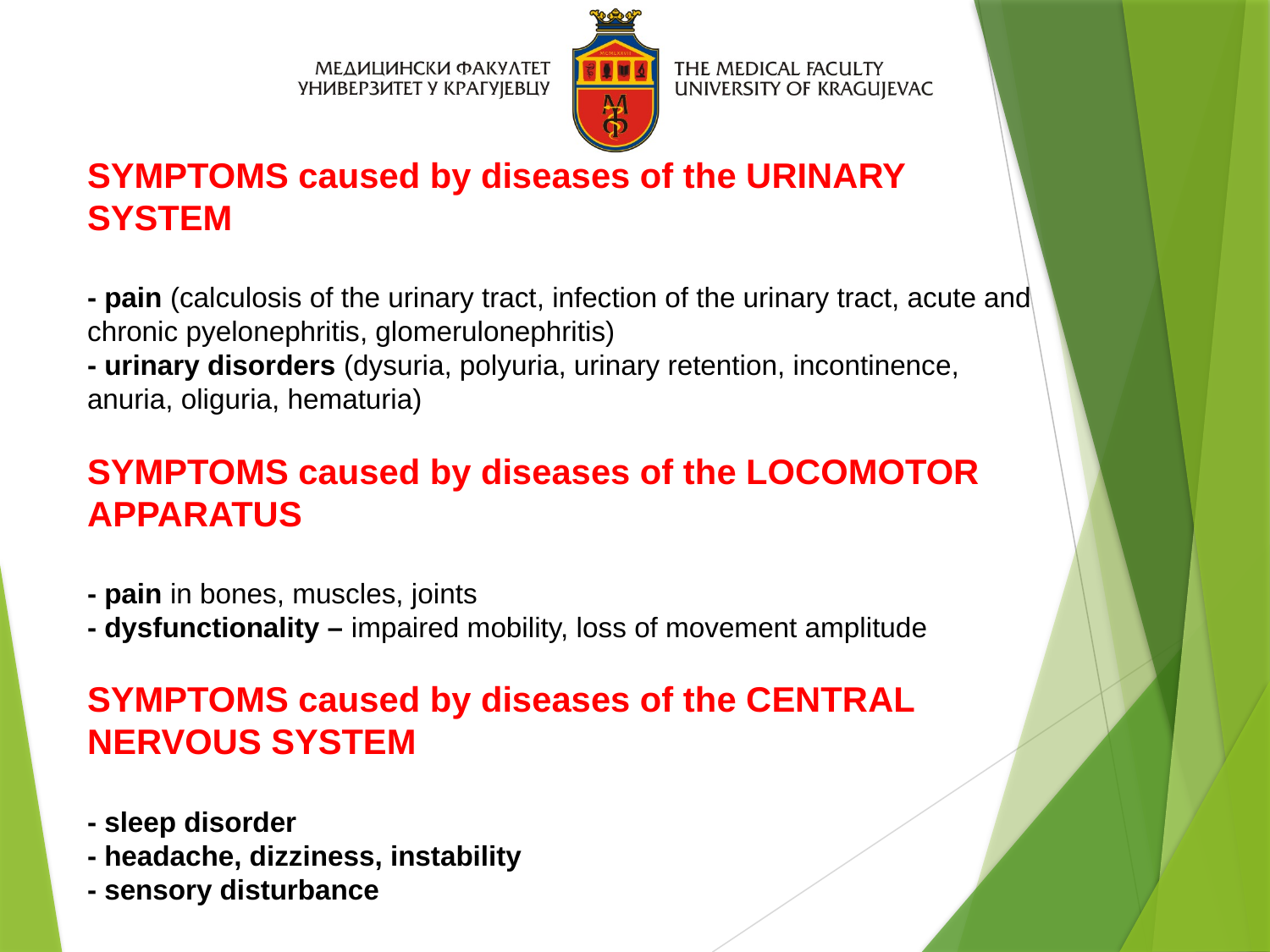

SYMPTOMS caused by diseases of the URINARY SYSTEM

- pain (calculosis of the urinary tract, infection of the urinary tract, acute and chronic pyelonephritis, glomerulonephritis)
- urinary disorders (dysuria, polyuria, urinary retention, incontinence, anuria, oliguria, hematuria)

SYMPTOMS caused by diseases of the LOCOMOTOR APPARATUS

- pain in bones, muscles, joints
- dysfunctionality – impaired mobility, loss of movement amplitude

SYMPTOMS caused by diseases of the CENTRAL NERVOUS SYSTEM

- sleep disorder
- headache, dizziness, instability
- sensory disturbance